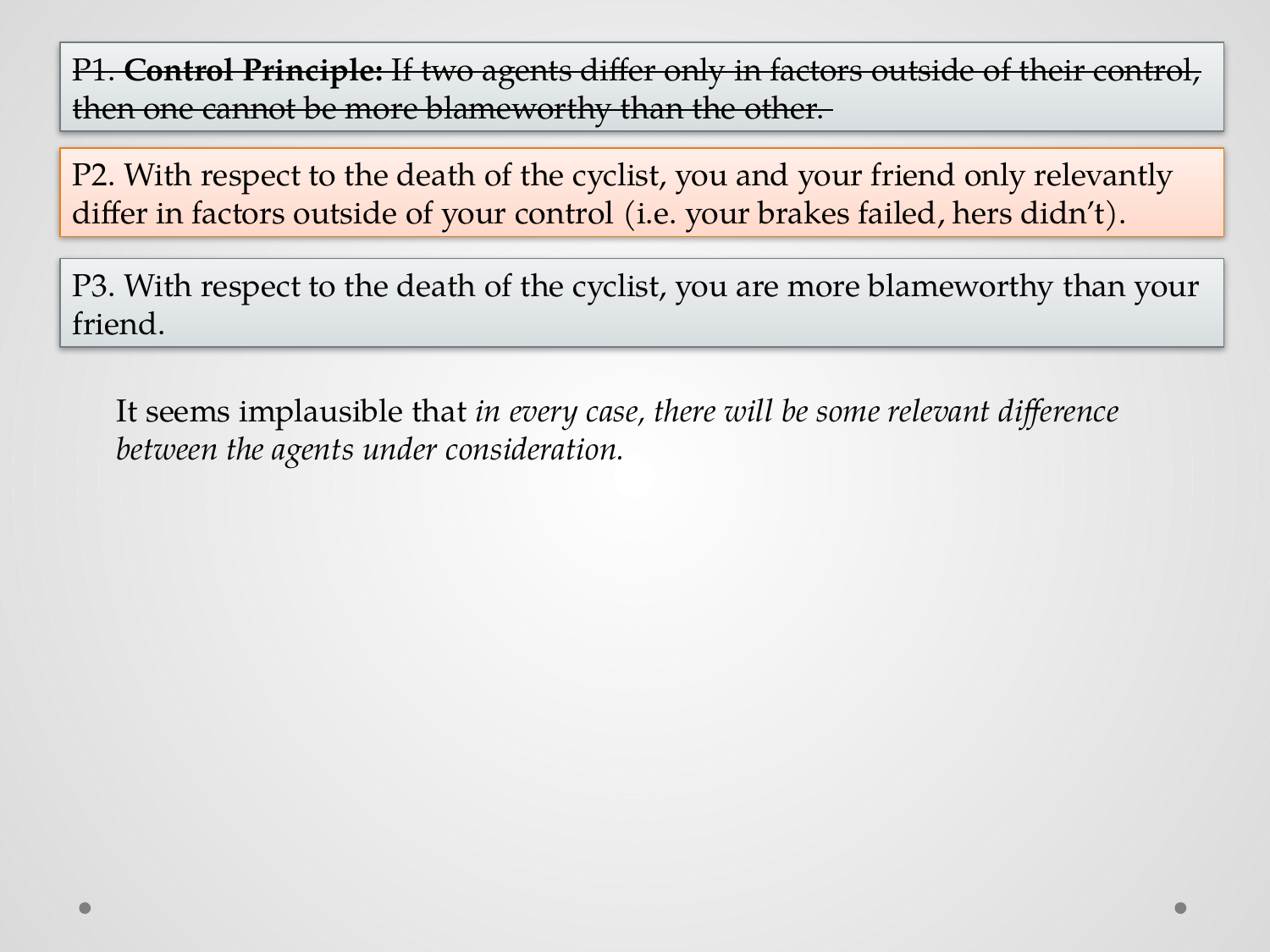

P1. Control Principle: If two agents differ only in factors outside of their control, then one cannot be more blameworthy than the other.
P2. With respect to the death of the cyclist, you and your friend only relevantly differ in factors outside of your control (i.e. your brakes failed, hers didn’t).
P3. With respect to the death of the cyclist, you are more blameworthy than your friend.
It seems implausible that in every case, there will be some relevant difference between the agents under consideration.